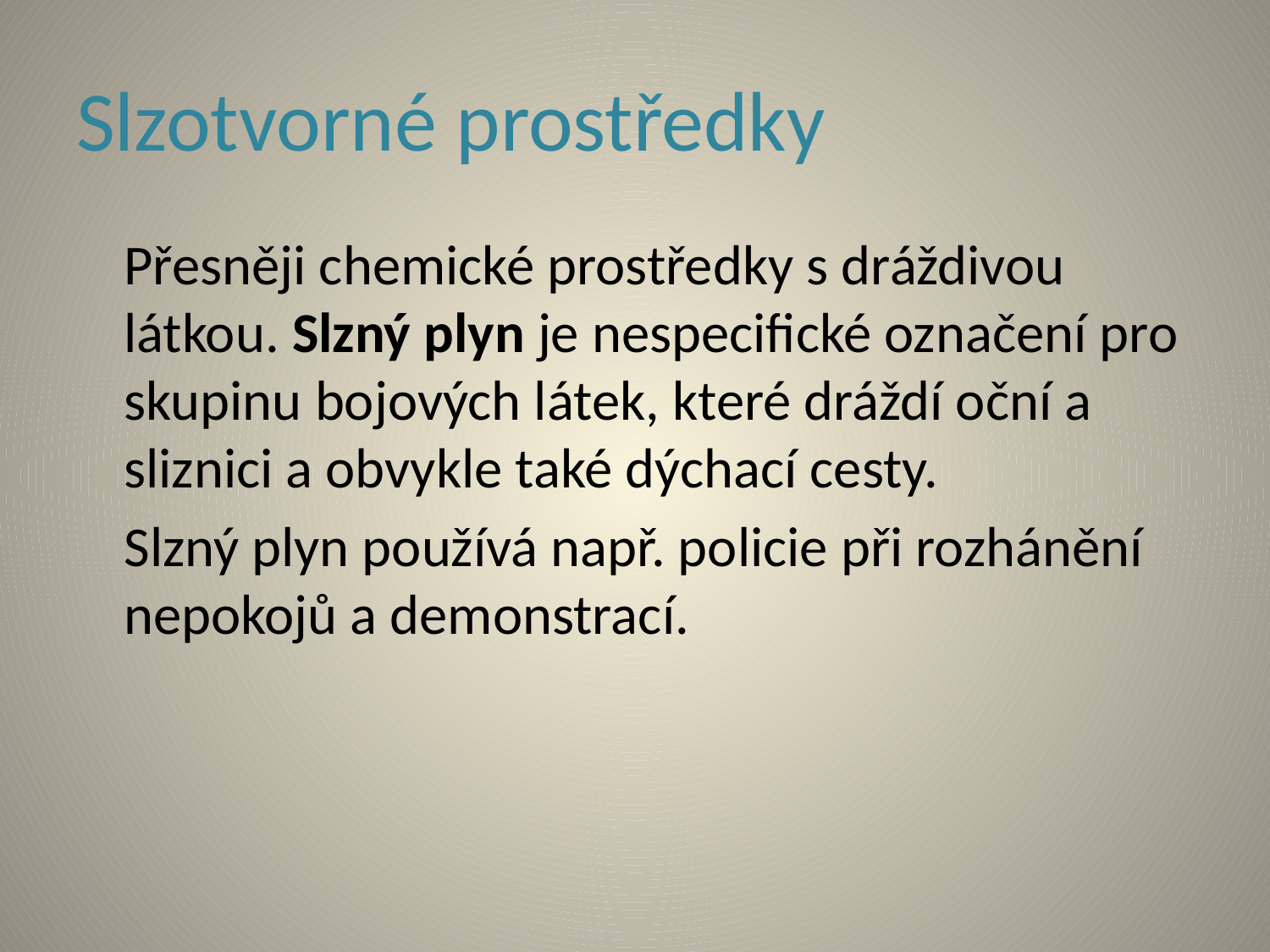

# Slzotvorné prostředky
	Přesněji chemické prostředky s dráždivou látkou. Slzný plyn je nespecifické označení pro skupinu bojových látek, které dráždí oční a sliznici a obvykle také dýchací cesty.
	Slzný plyn používá např. policie při rozhánění nepokojů a demonstrací.